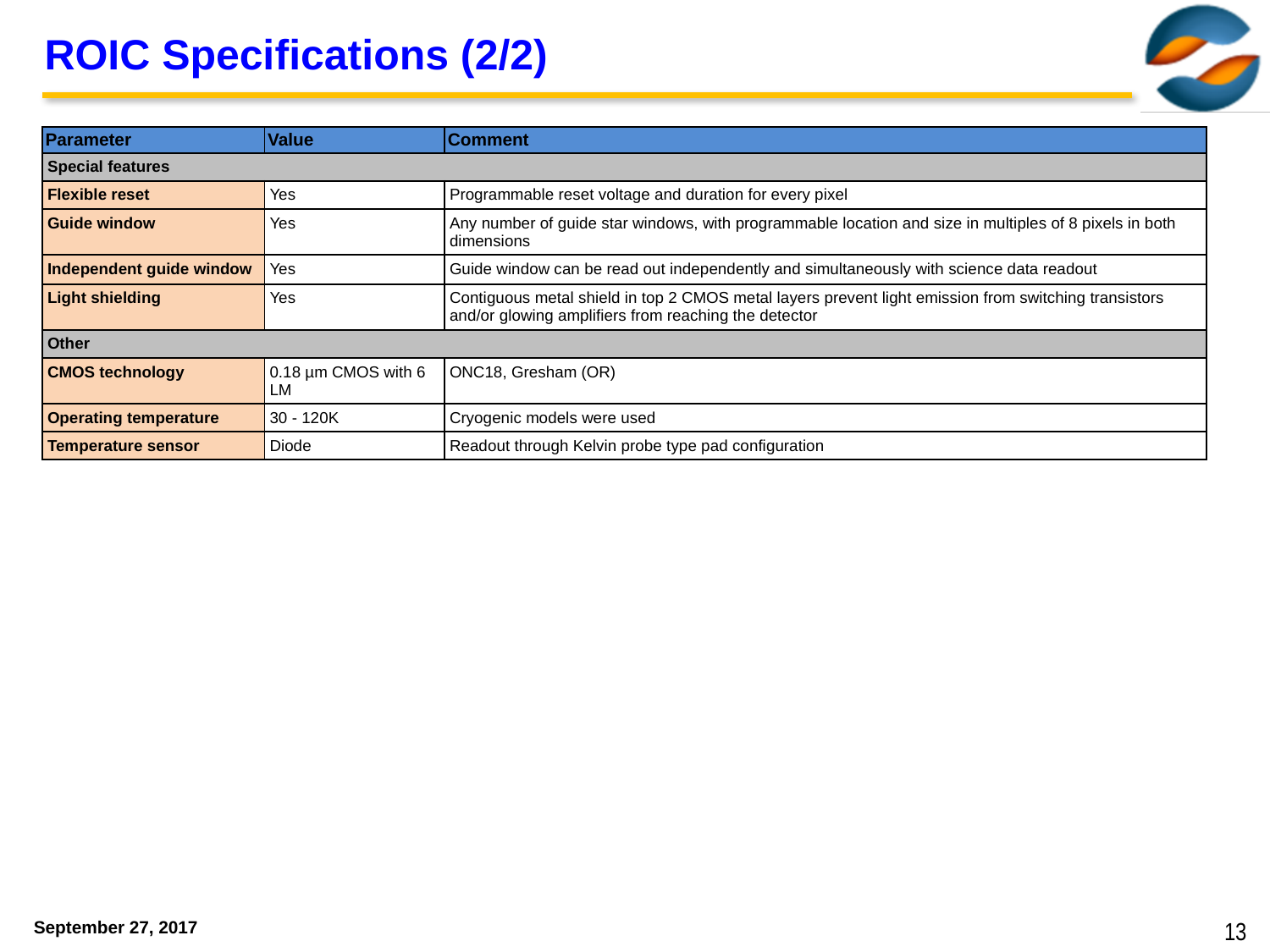

# ROIC Specifications (2/2)
| Parameter | Value | Comment |
| --- | --- | --- |
| Special features |  |  |
| Flexible reset | Yes | Programmable reset voltage and duration for every pixel |
| Guide window | Yes | Any number of guide star windows, with programmable location and size in multiples of 8 pixels in both dimensions |
| Independent guide window | Yes | Guide window can be read out independently and simultaneously with science data readout |
| Light shielding | Yes | Contiguous metal shield in top 2 CMOS metal layers prevent light emission from switching transistors and/or glowing amplifiers from reaching the detector |
| Other |  |  |
| CMOS technology | 0.18 µm CMOS with 6 LM | ONC18, Gresham (OR) |
| Operating temperature | 30 - 120K | Cryogenic models were used |
| Temperature sensor | Diode | Readout through Kelvin probe type pad configuration |
September 27, 2017
13